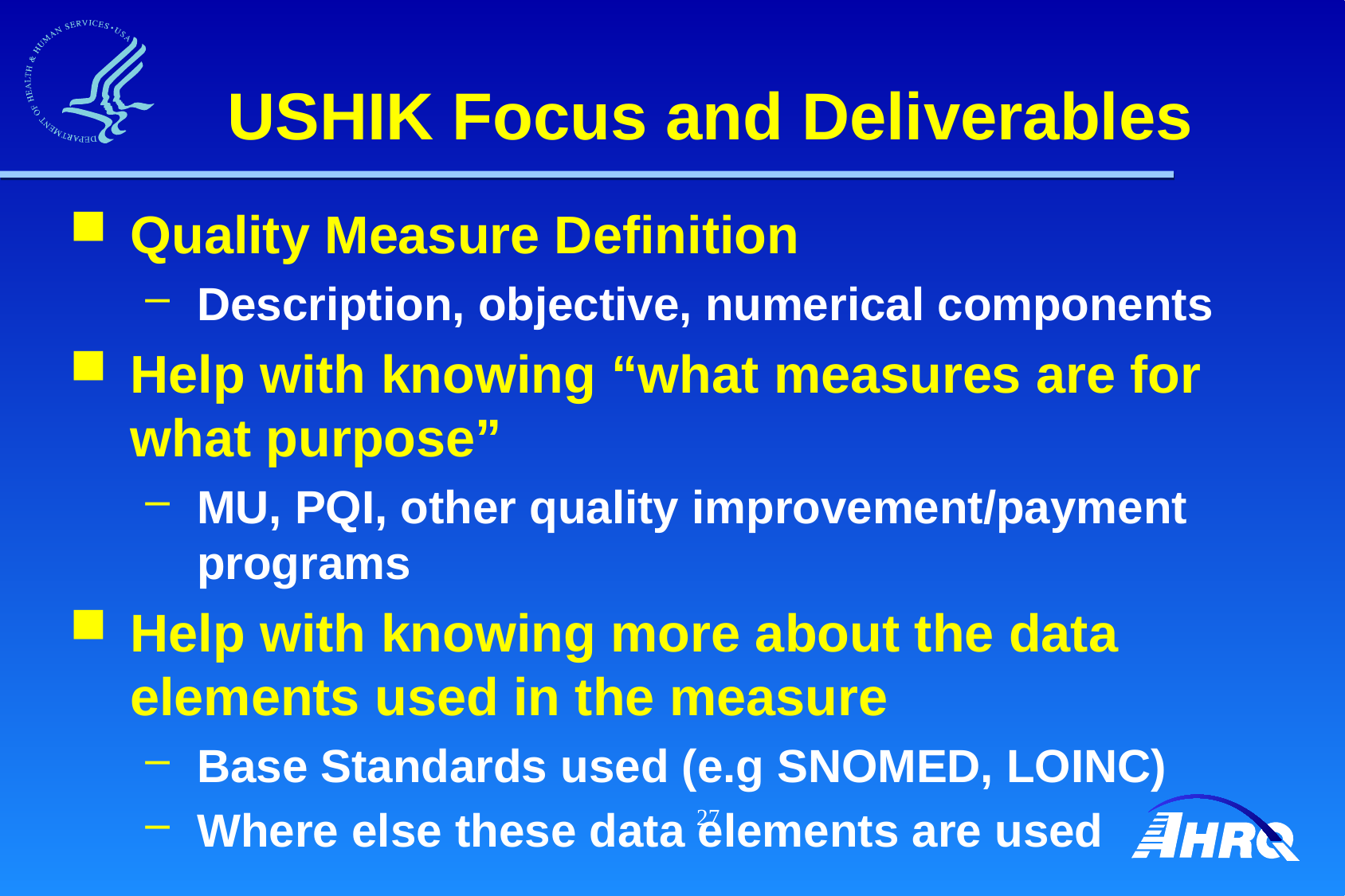

# USHIK Focus and Deliverables
Quality Measure Definition
Description, objective, numerical components
Help with knowing “what measures are for what purpose”
MU, PQI, other quality improvement/payment programs
Help with knowing more about the data elements used in the measure
Base Standards used (e.g SNOMED, LOINC)
Where else these data elements are used

27